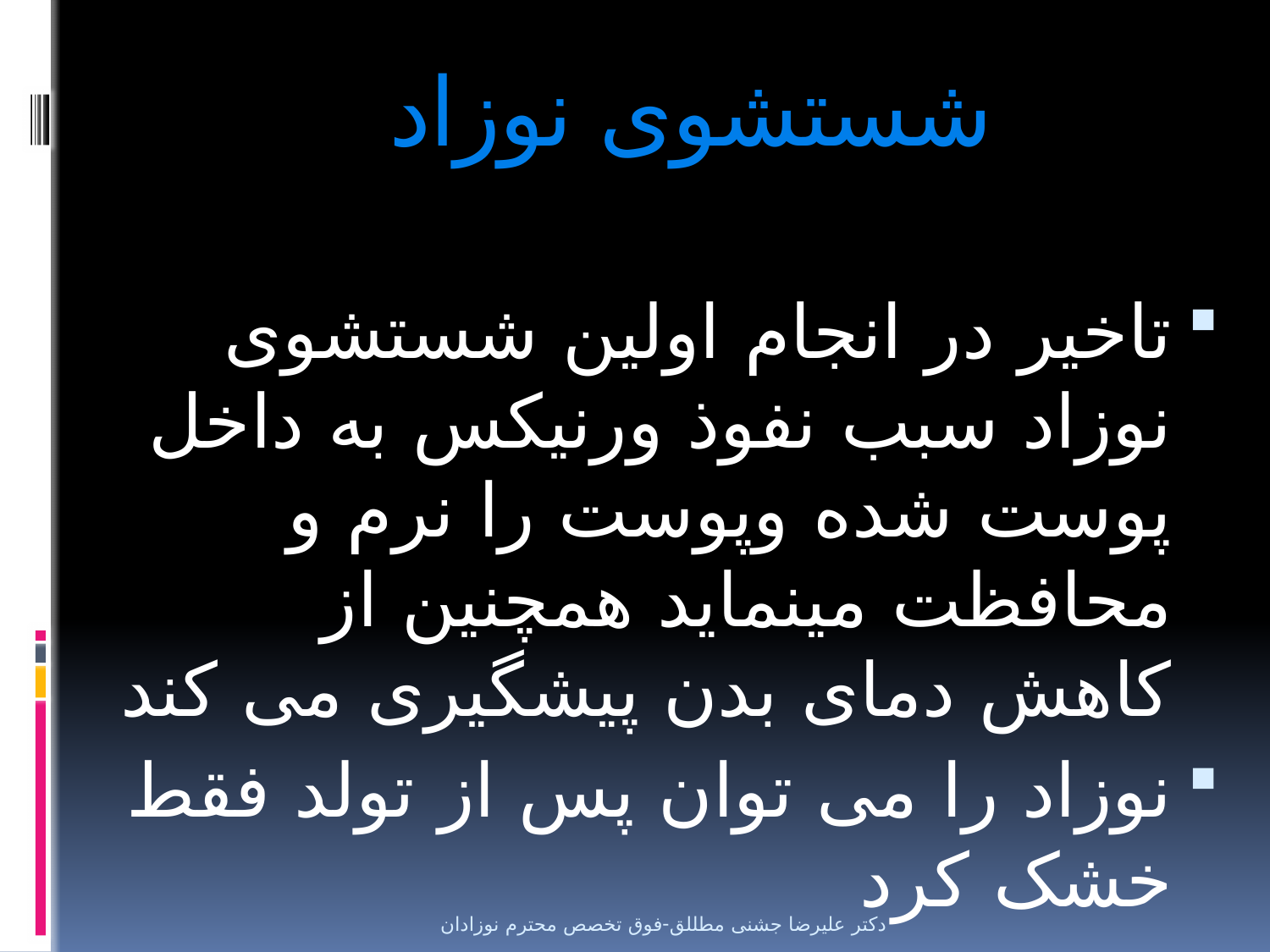

# شستشوی نوزاد
تاخیر در انجام اولین شستشوی نوزاد سبب نفوذ ورنیکس به داخل پوست شده وپوست را نرم و محافظت مینماید همچنین از کاهش دمای بدن پیشگیری می کند
نوزاد را می توان پس از تولد فقط خشک کرد
دکتر علیرضا جشنی مطللق-فوق تخصص محترم نوزادان